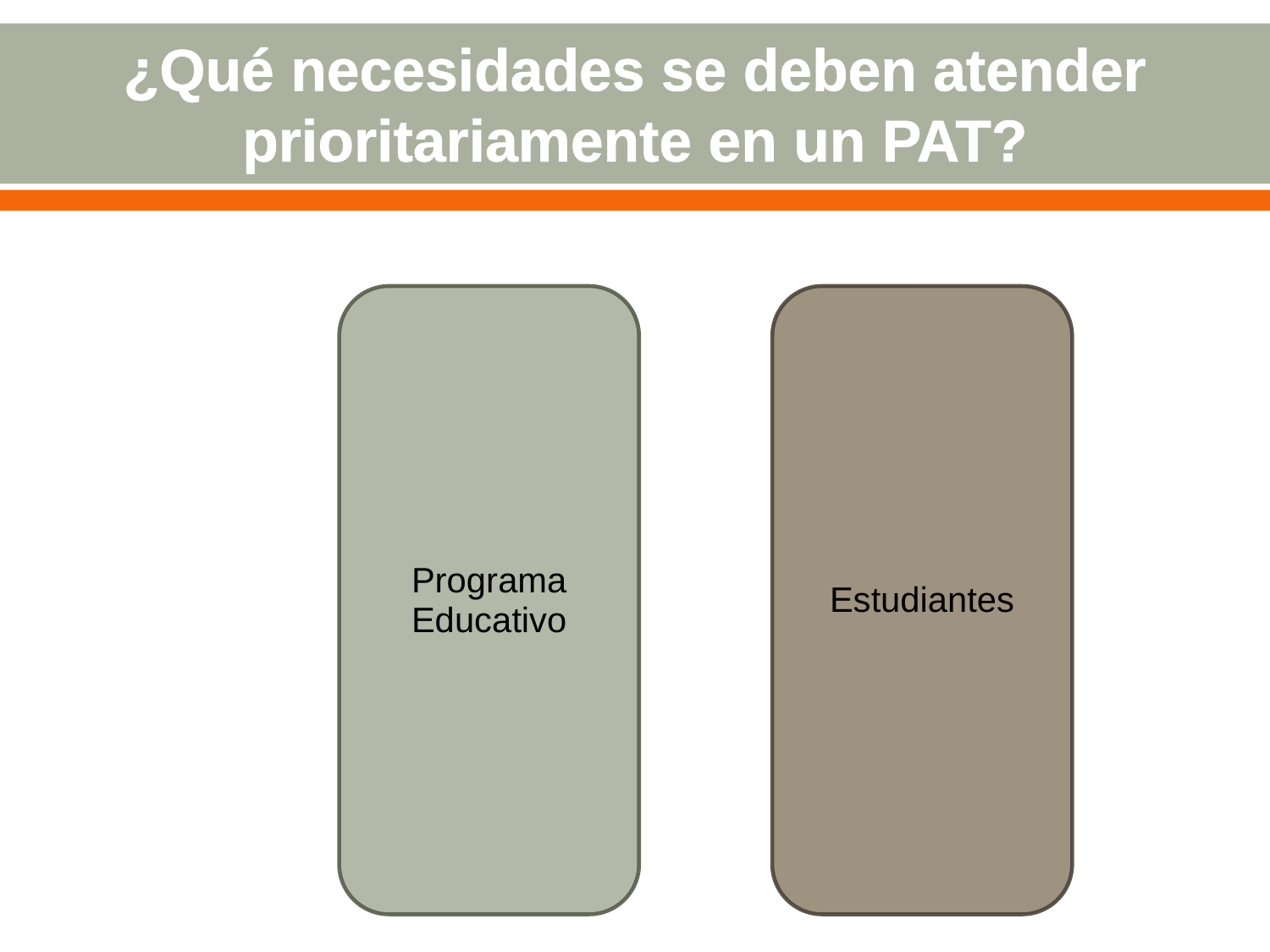

# ¿Qué necesidades se deben atender prioritariamente en un PAT?
Programa
Educativo
Estudiantes